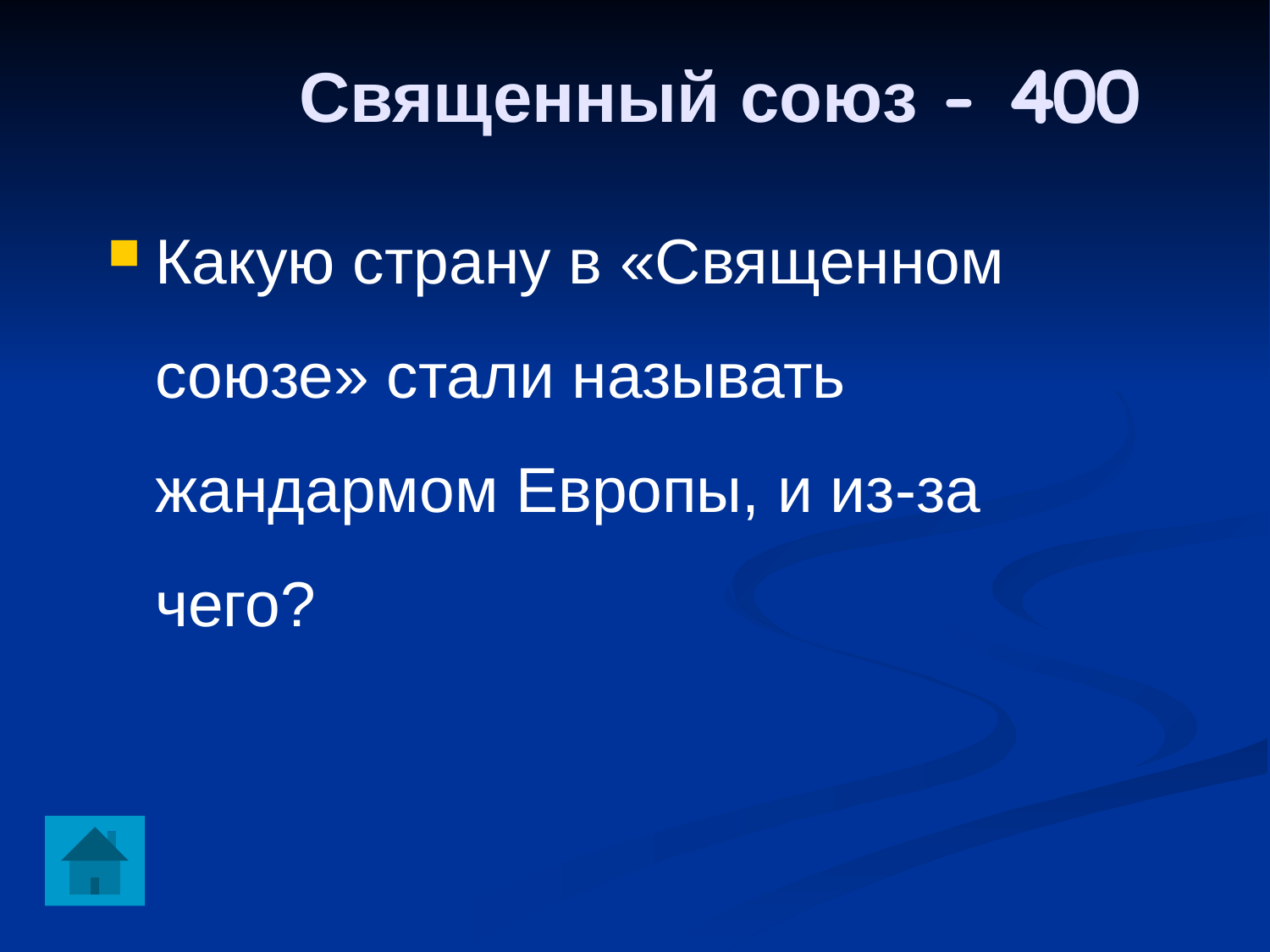

Священный союз - 400
Какую страну в «Священном союзе» стали называть жандармом Европы, и из-за чего?